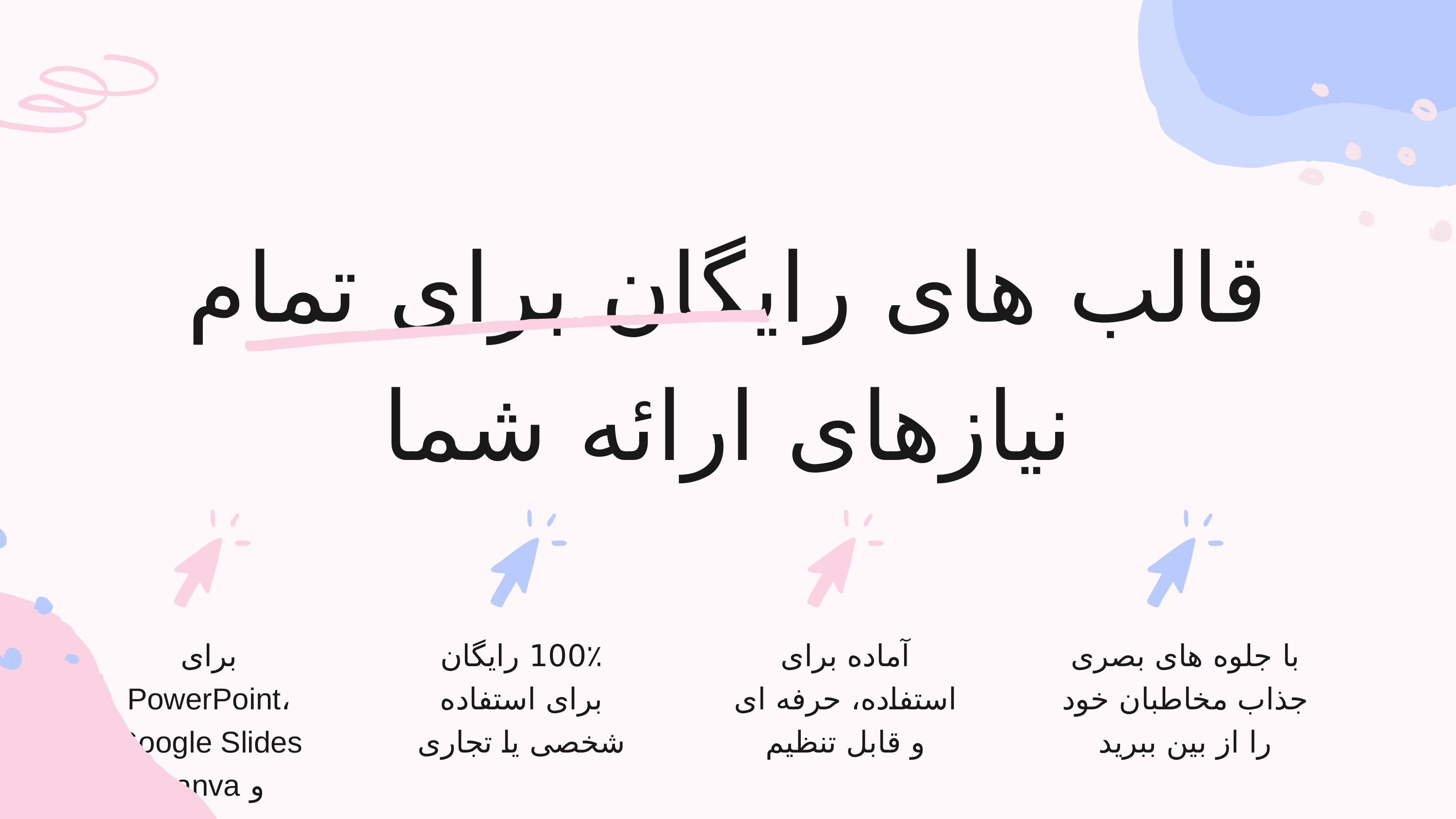

قالب های رایگان برای تمام نیازهای ارائه شما

برای PowerPoint، Google Slides و Canva

100٪ رایگان برای استفاده شخصی یا تجاری

آماده برای استفاده، حرفه ای و قابل تنظیم

با جلوه های بصری جذاب مخاطبان خود را از بین ببرید